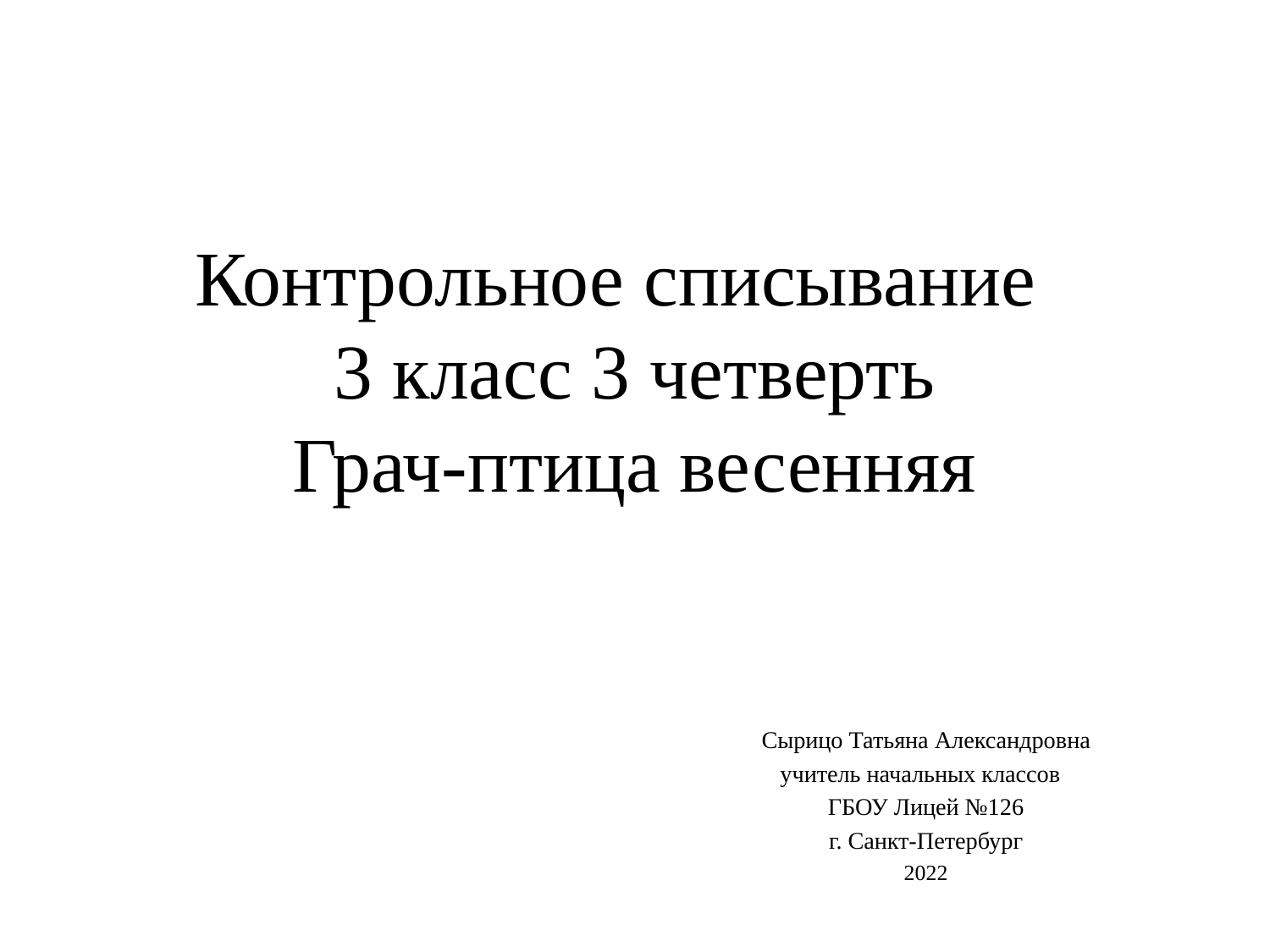

# Контрольное списывание 3 класс 3 четверть Грач-птица весенняя

Сырицо Татьяна Александровна
учитель начальных классов
ГБОУ Лицей №126
г. Санкт-Петербург
2022